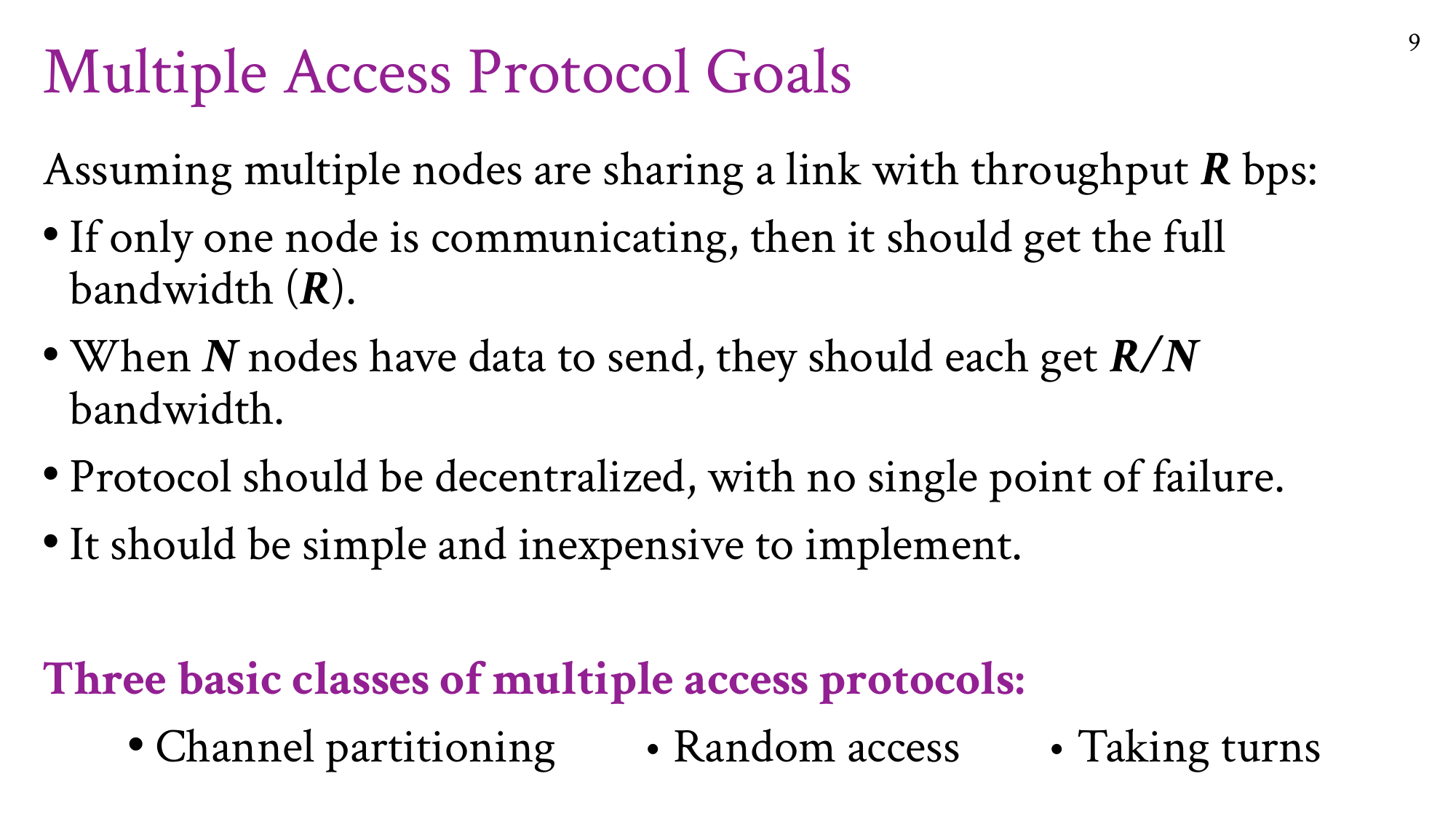

# Multiple Access Protocol Goals
Assuming multiple nodes are sharing a link with throughput R bps:
If only one node is communicating, then it should get the full bandwidth (R).
When N nodes have data to send, they should each get R/N bandwidth.
Protocol should be decentralized, with no single point of failure.
It should be simple and inexpensive to implement.

Three basic classes of multiple access protocols:
Channel partitioning        • Random access        • Taking turns